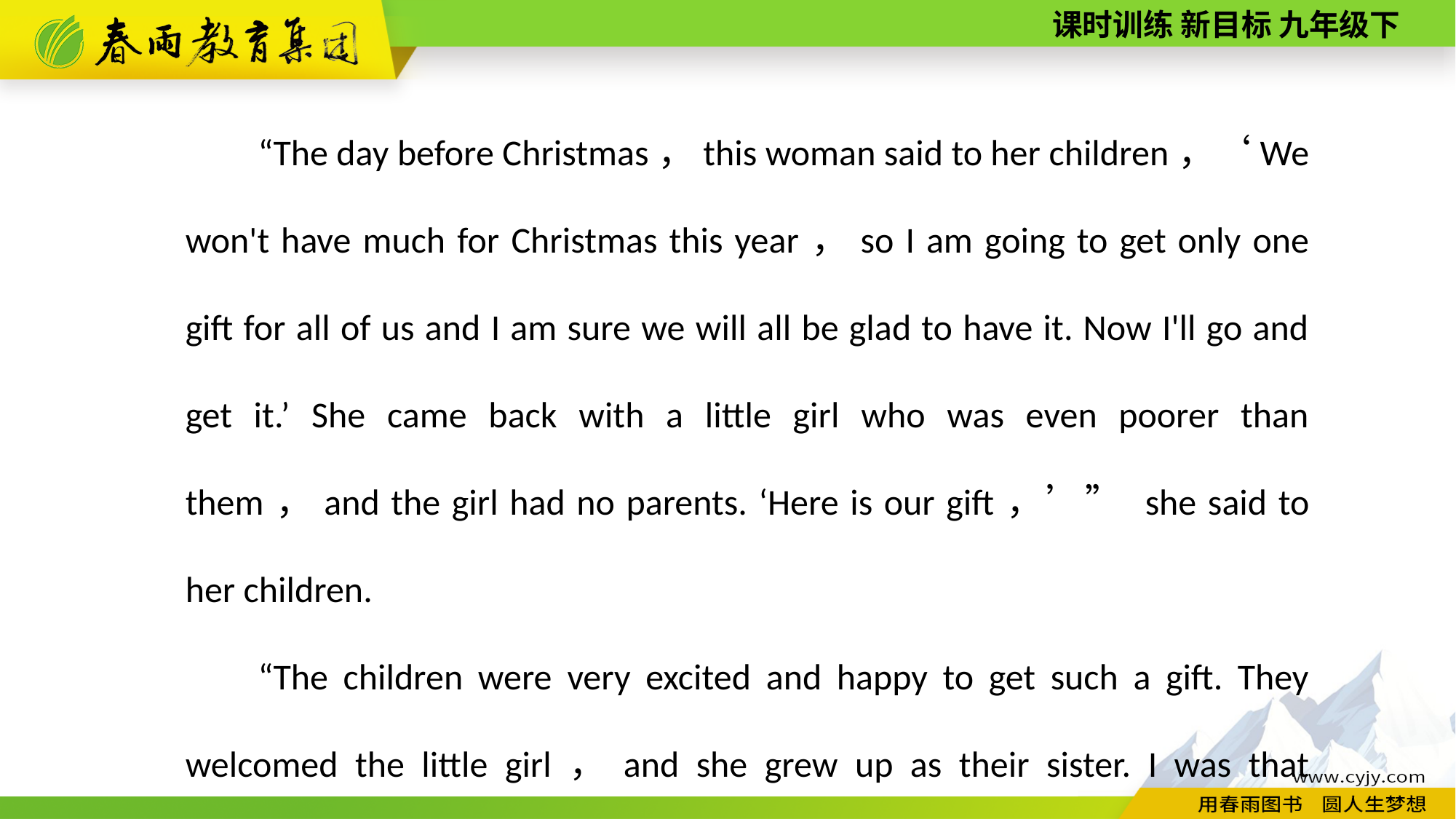

“The day before Christmas，this woman said to her children，‘We won't have much for Christmas this year，so I am going to get only one gift for all of us and I am sure we will all be glad to have it. Now I'll go and get it.’ She came back with a little girl who was even poorer than them，and the girl had no parents. ‘Here is our gift，’” she said to her children.
“The children were very excited and happy to get such a gift. They welcomed the little girl，and she grew up as their sister. I was that Christmas gift.”